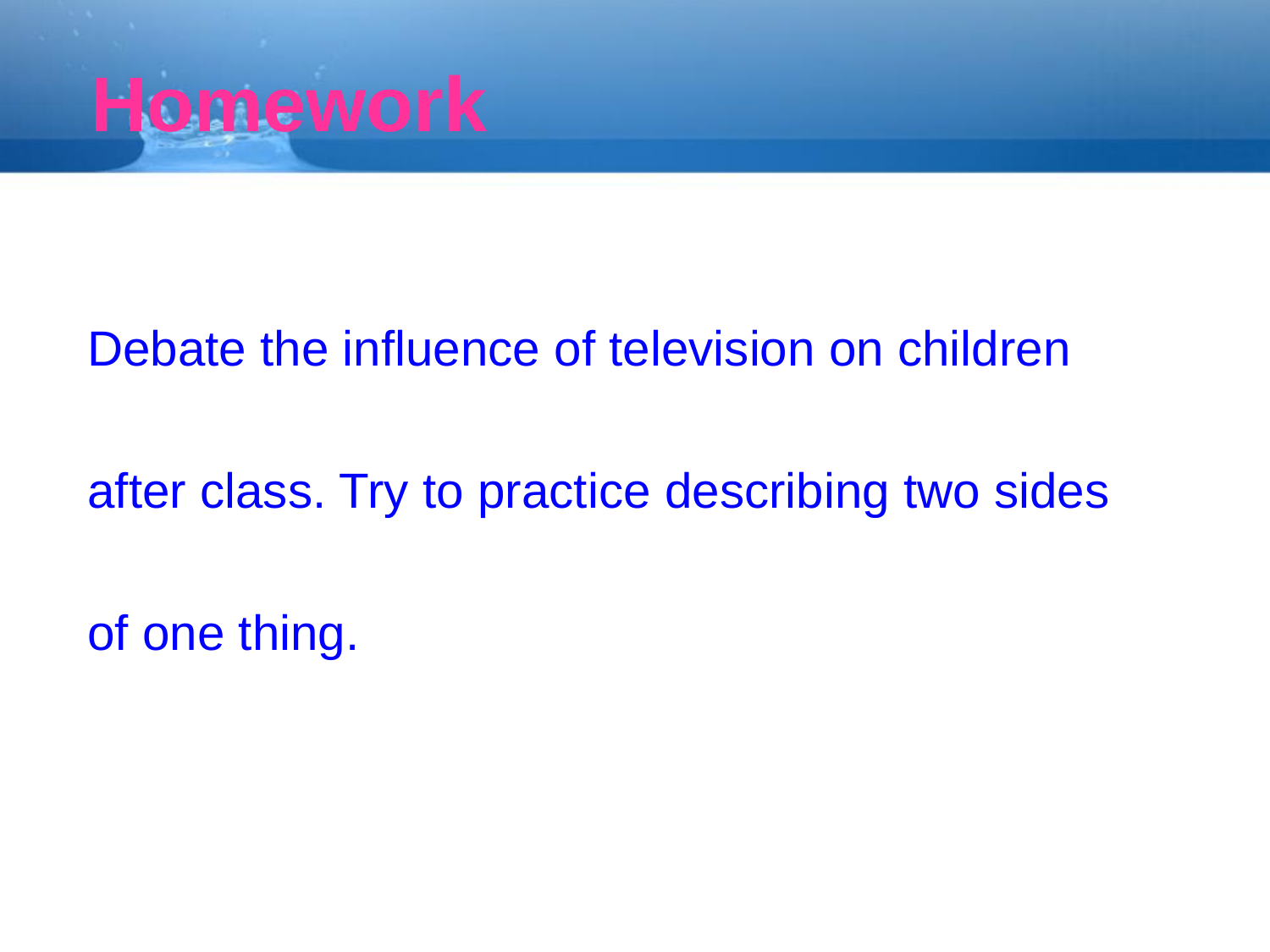

# Homework
Debate the influence of television on children after class. Try to practice describing two sides of one thing.